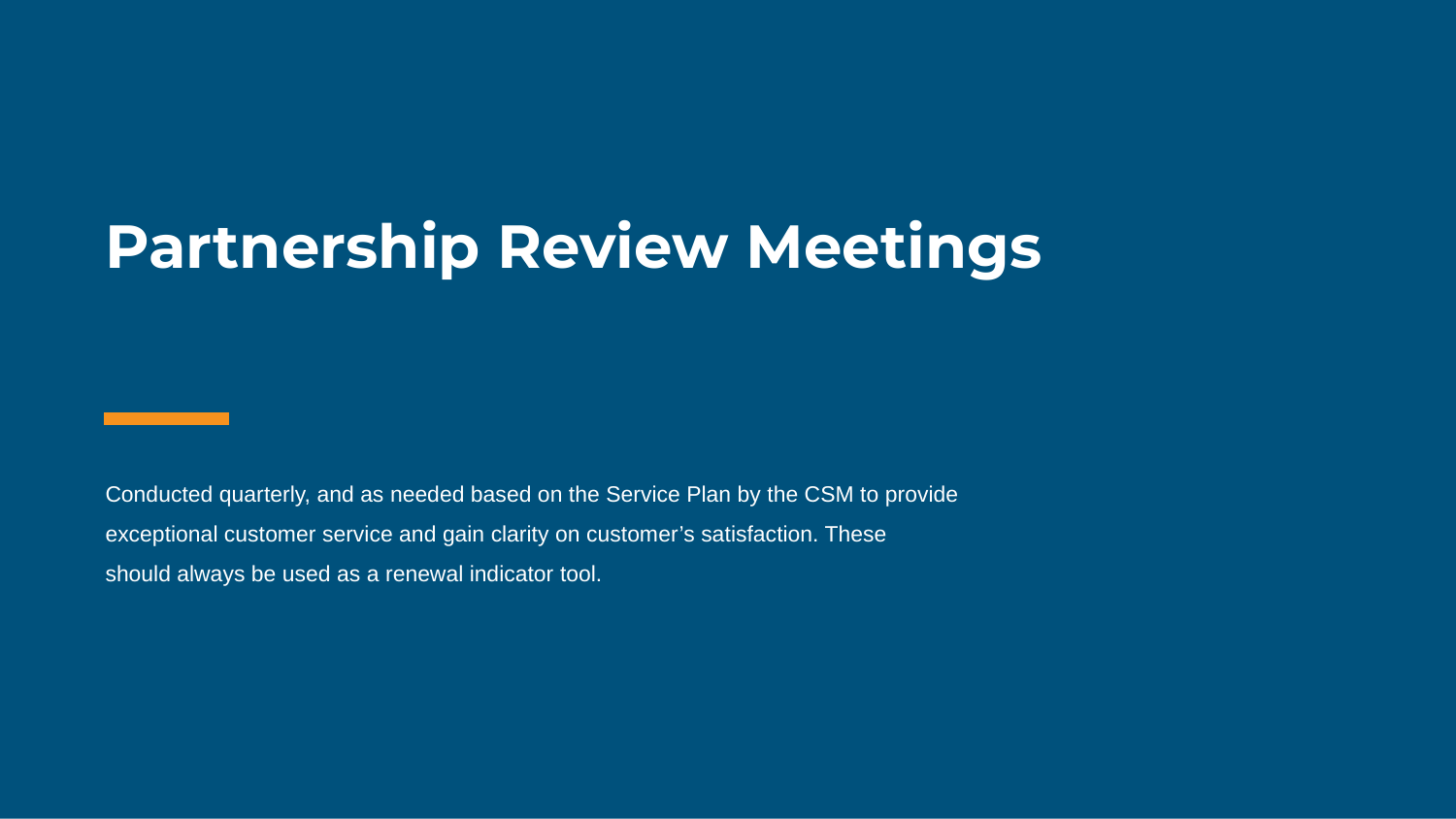

Partnership Review Meetings
Conducted quarterly, and as needed based on the Service Plan by the CSM to provide exceptional customer service and gain clarity on customer’s satisfaction. These should always be used as a renewal indicator tool.